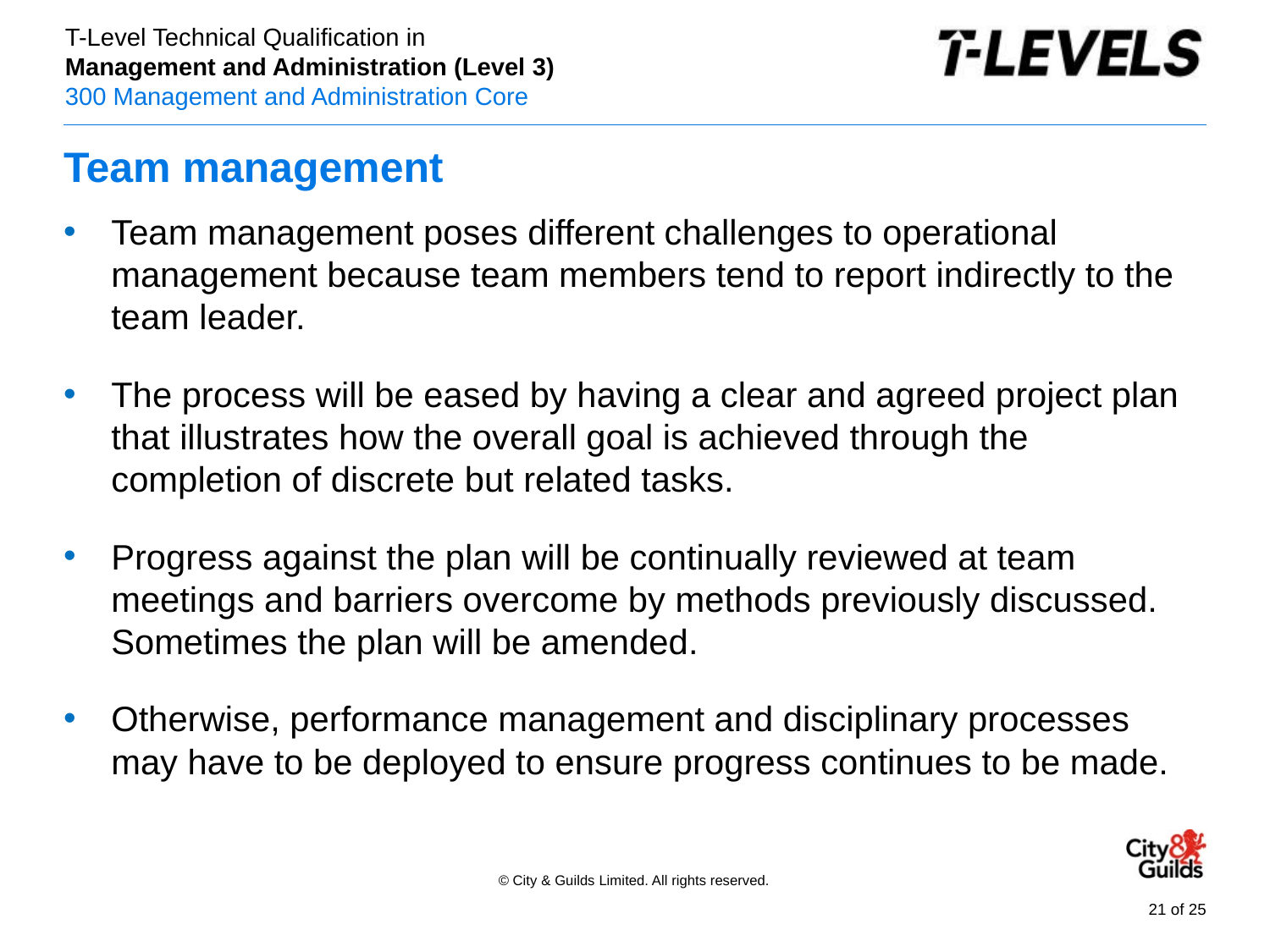

# Team management
Team management poses different challenges to operational management because team members tend to report indirectly to the team leader.
The process will be eased by having a clear and agreed project plan that illustrates how the overall goal is achieved through the completion of discrete but related tasks.
Progress against the plan will be continually reviewed at team meetings and barriers overcome by methods previously discussed. Sometimes the plan will be amended.
Otherwise, performance management and disciplinary processes may have to be deployed to ensure progress continues to be made.